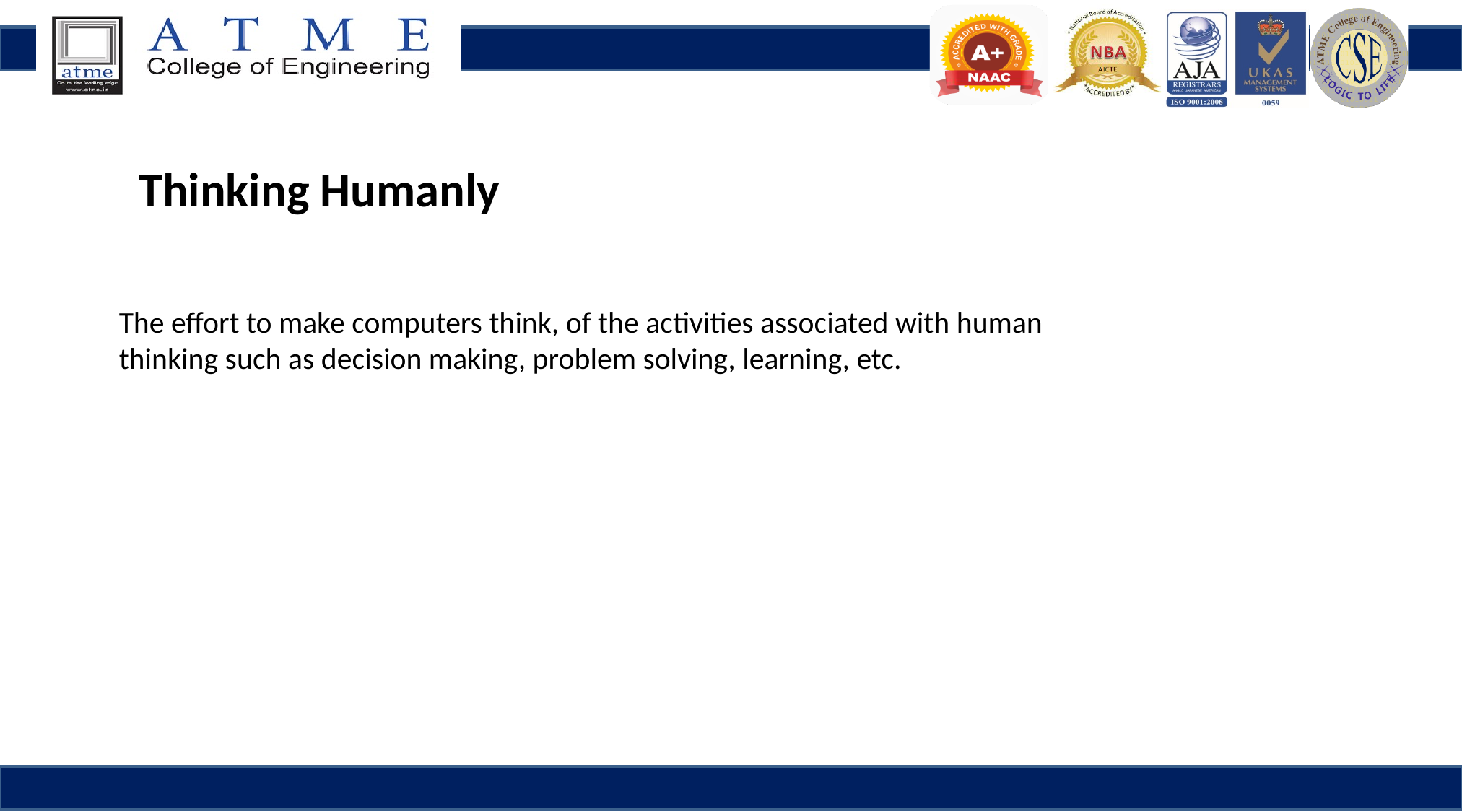

Thinking Humanly
The effort to make computers think, of the activities associated with human thinking such as decision making, problem solving, learning, etc.